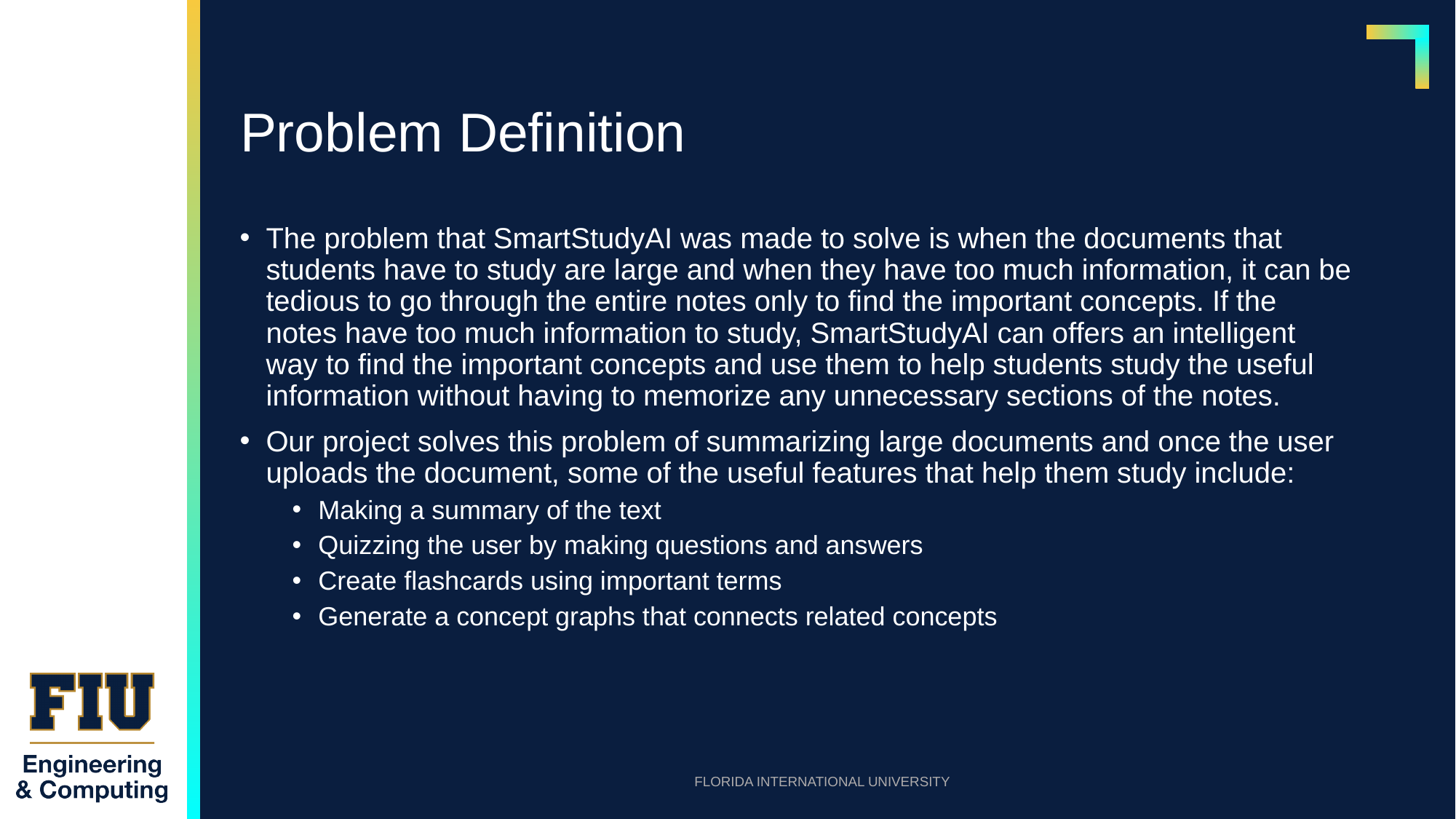

# Problem Definition
The problem that SmartStudyAI was made to solve is when the documents that students have to study are large and when they have too much information, it can be tedious to go through the entire notes only to find the important concepts. If the notes have too much information to study, SmartStudyAI can offers an intelligent way to find the important concepts and use them to help students study the useful information without having to memorize any unnecessary sections of the notes.
Our project solves this problem of summarizing large documents and once the user uploads the document, some of the useful features that help them study include:
Making a summary of the text
Quizzing the user by making questions and answers
Create flashcards using important terms
Generate a concept graphs that connects related concepts